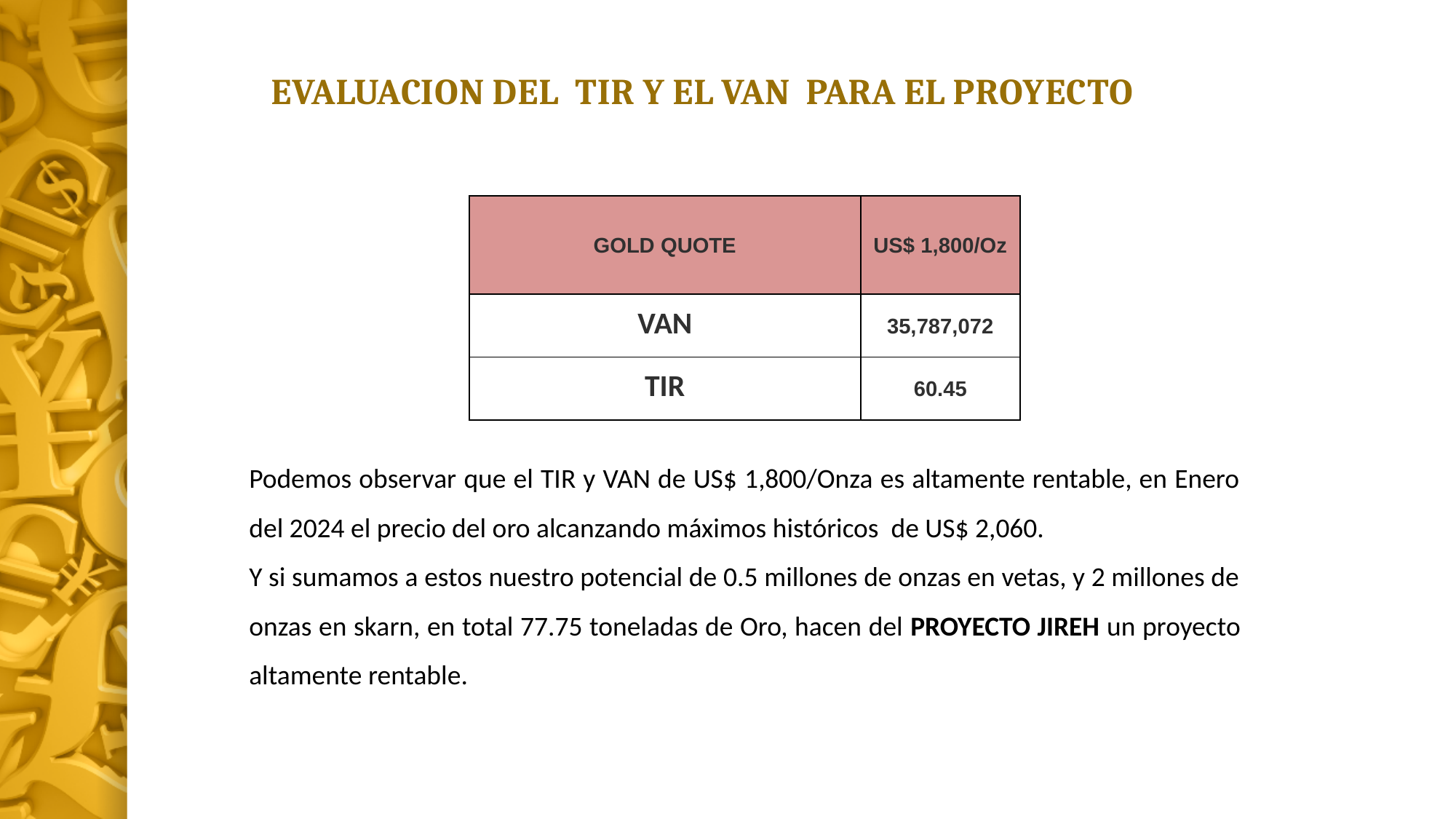

EVALUACION DEL  TIR Y EL VAN  PARA EL PROYECTO
| GOLD QUOTE | US$ 1,800/Oz |
| --- | --- |
| VAN | 35,787,072 |
| TIR | 60.45 |
Podemos observar que el TIR y VAN de US$ 1,800/Onza es altamente rentable, en Enero del 2024 el precio del oro alcanzando máximos históricos  de US$ 2,060.
Y si sumamos a estos nuestro potencial de 0.5 millones de onzas en vetas, y 2 millones de onzas en skarn, en total 77.75 toneladas de Oro, hacen del PROYECTO JIREH un proyecto altamente rentable.